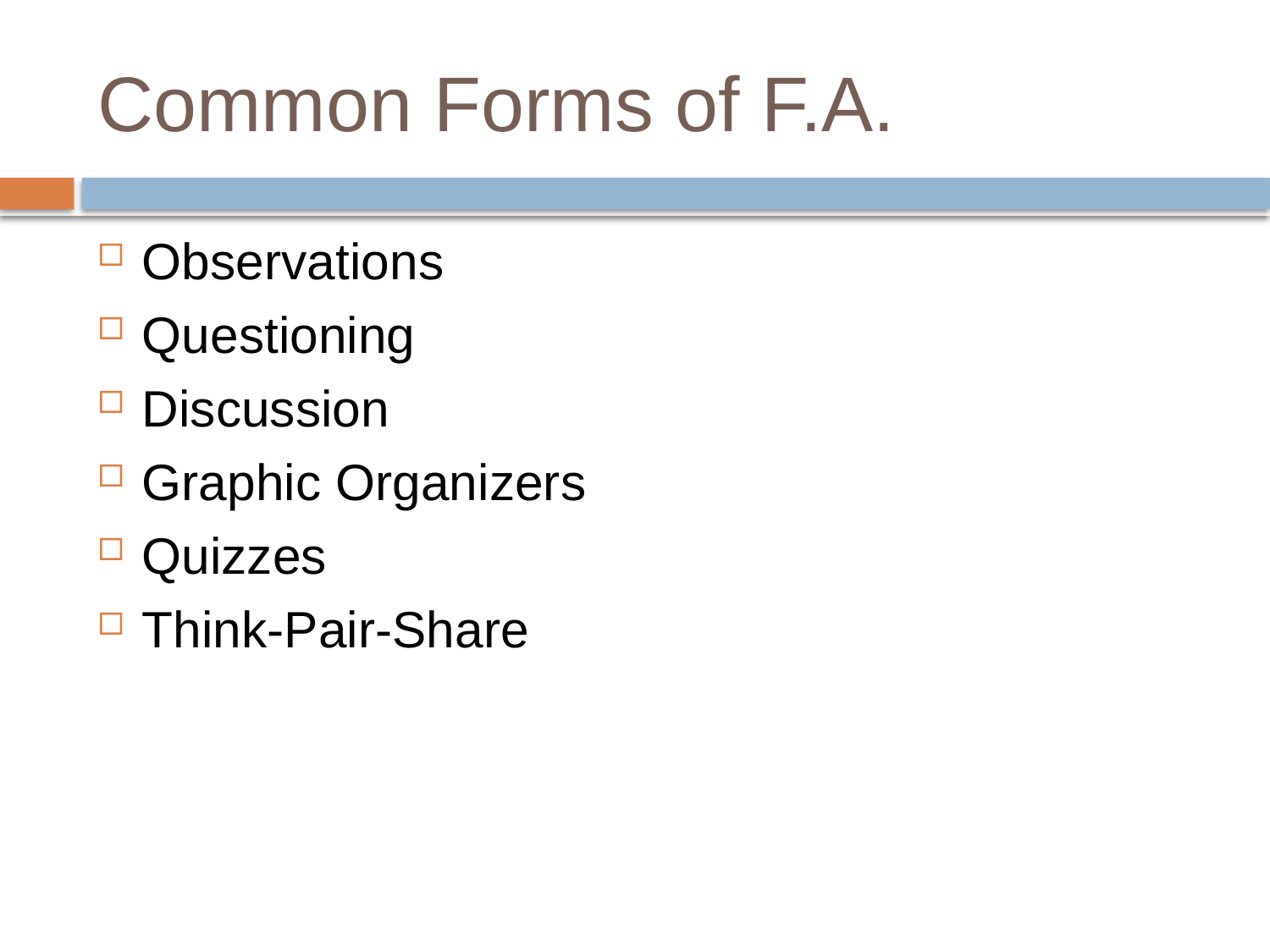

# Common Forms of F.A.
Observations
Questioning
Discussion
Graphic Organizers
Quizzes
Think-Pair-Share